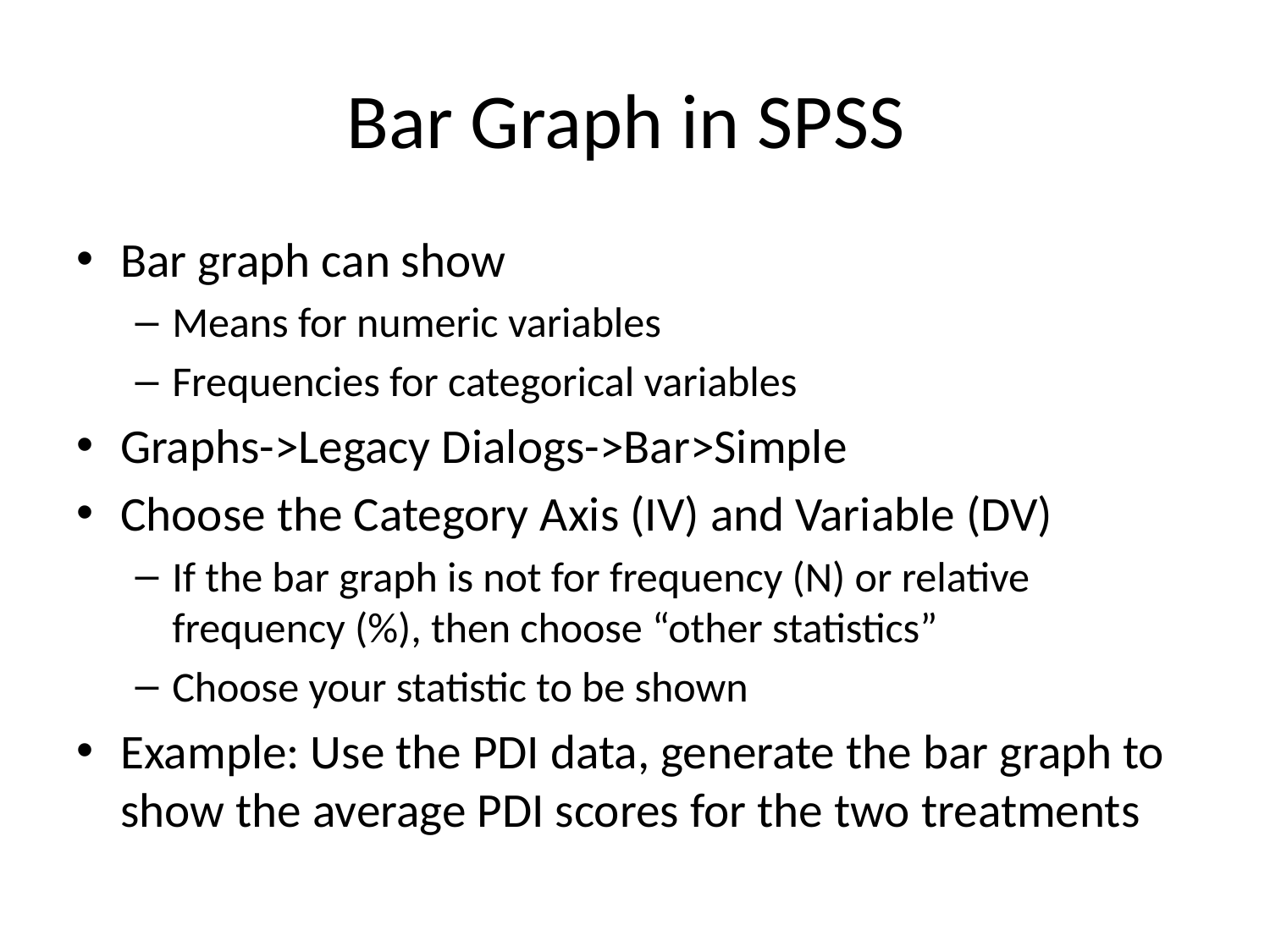

# Bar Graph in SPSS
Bar graph can show
Means for numeric variables
Frequencies for categorical variables
Graphs->Legacy Dialogs->Bar>Simple
Choose the Category Axis (IV) and Variable (DV)
If the bar graph is not for frequency (N) or relative frequency (%), then choose “other statistics”
Choose your statistic to be shown
Example: Use the PDI data, generate the bar graph to show the average PDI scores for the two treatments